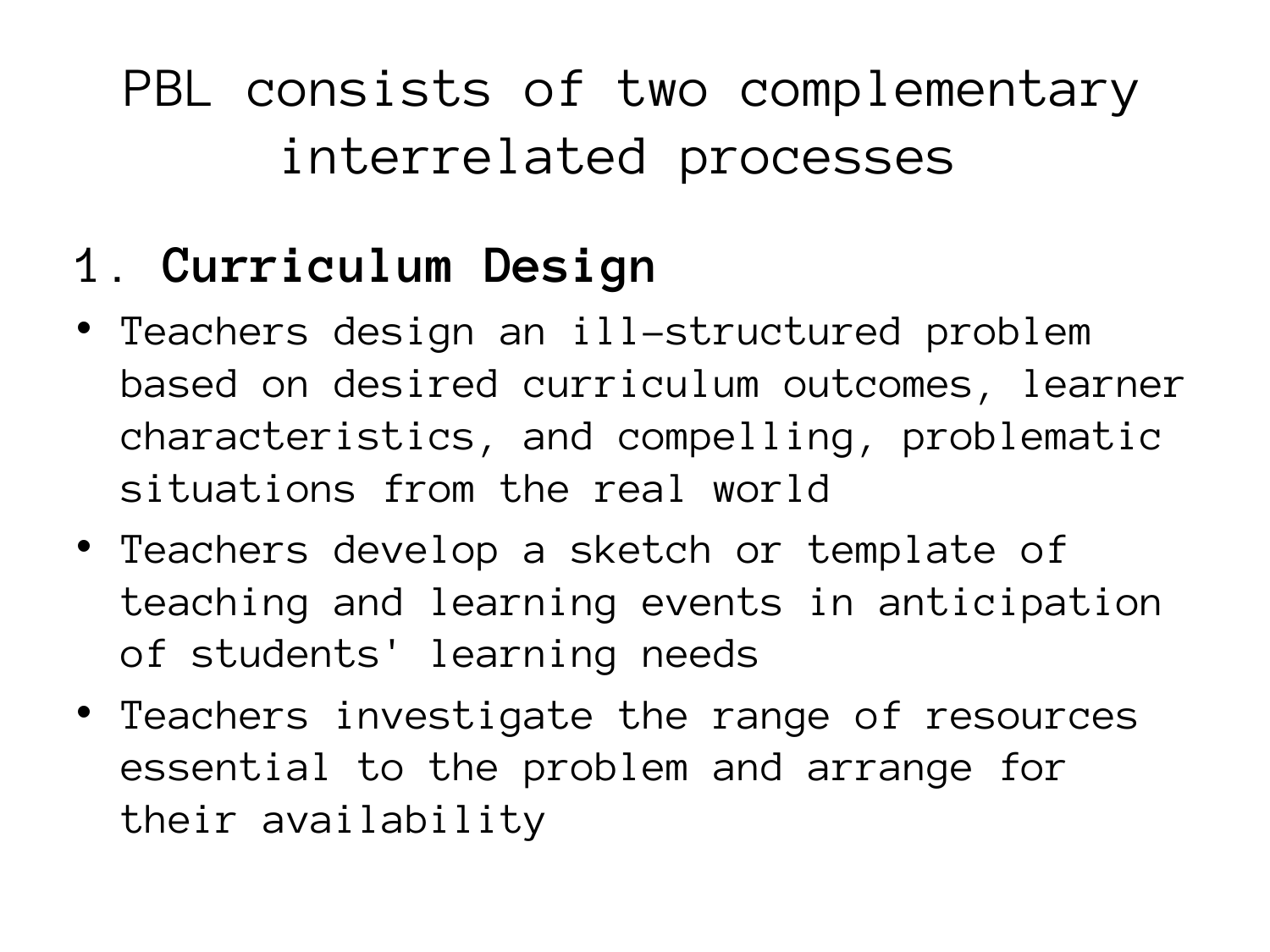

# PBL consists of two complementary interrelated processes
1. Curriculum Design
Teachers design an ill-structured problem based on desired curriculum outcomes, learner characteristics, and compelling, problematic situations from the real world
Teachers develop a sketch or template of teaching and learning events in anticipation of students' learning needs
Teachers investigate the range of resources essential to the problem and arrange for their availability